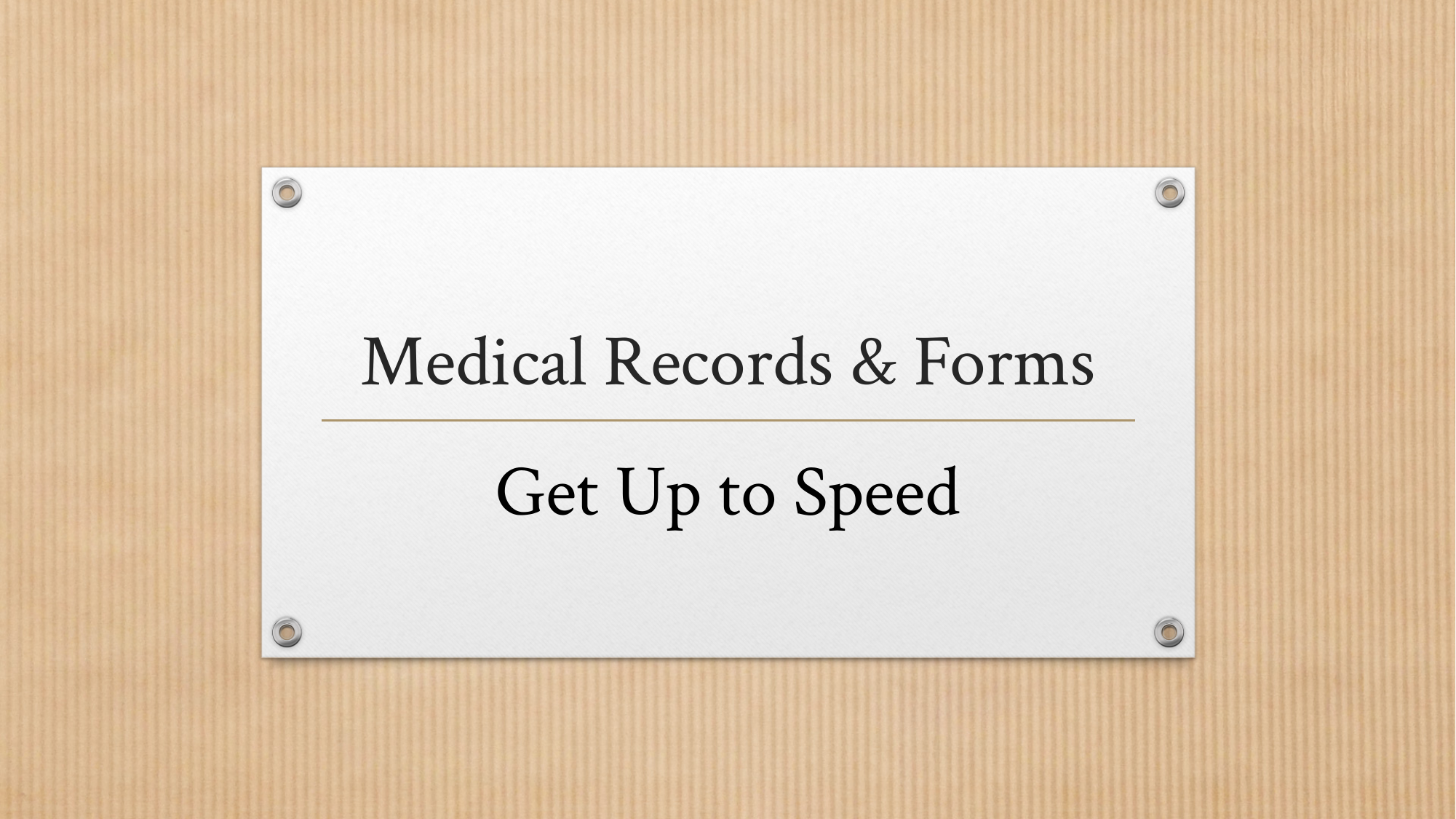

# Medical Records & Forms
Get Up to Speed